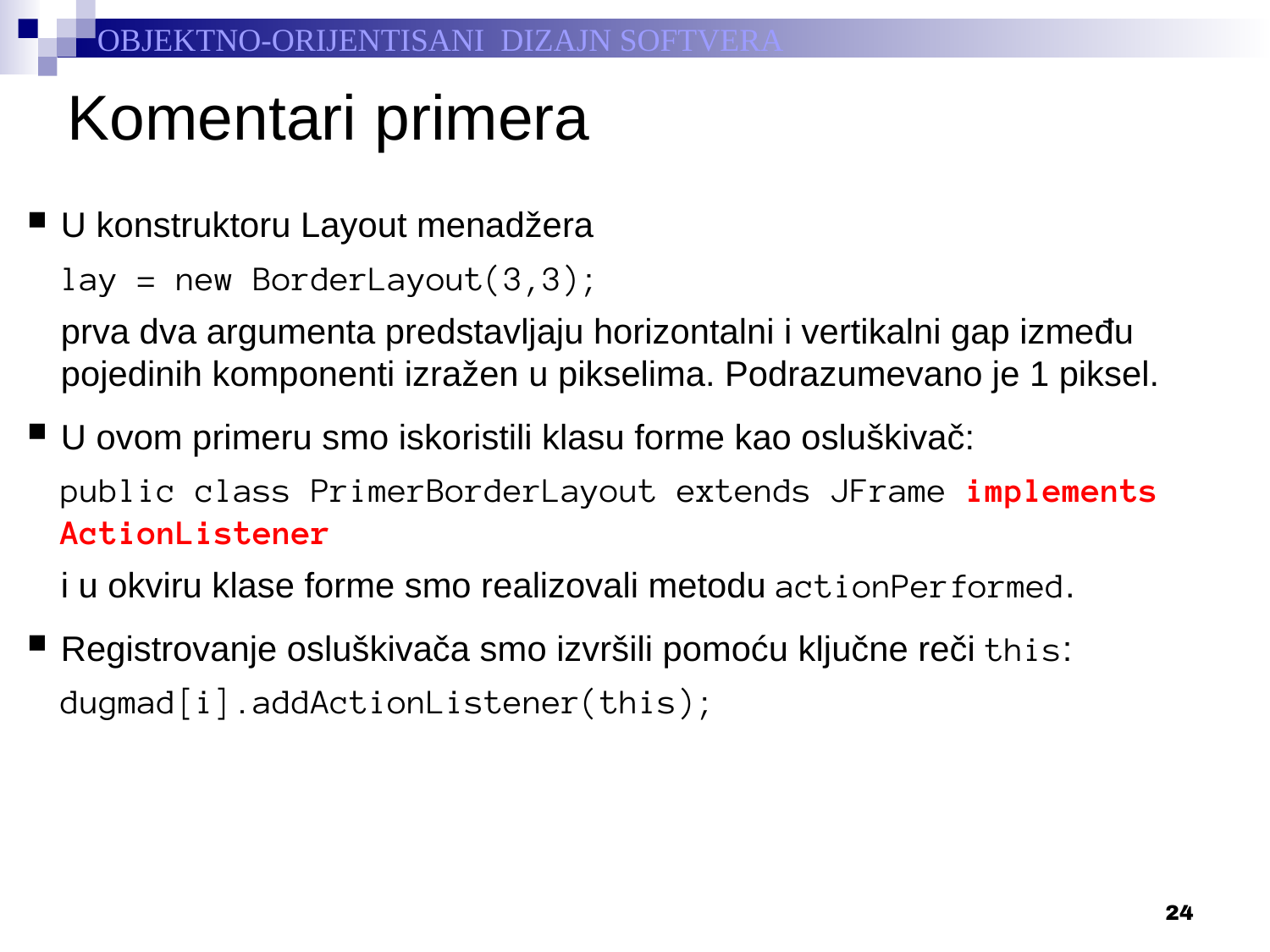

# Komentari primera
U konstruktoru Layout menadžera
	lay = new BorderLayout(3,3);
	prva dva argumenta predstavljaju horizontalni i vertikalni gap između pojedinih komponenti izražen u pikselima. Podrazumevano je 1 piksel.
U ovom primeru smo iskoristili klasu forme kao osluškivač:
	public class PrimerBorderLayout extends JFrame implements ActionListener
	i u okviru klase forme smo realizovali metodu actionPerformed.
Registrovanje osluškivača smo izvršili pomoću ključne reči this:
	dugmad[i].addActionListener(this);
24